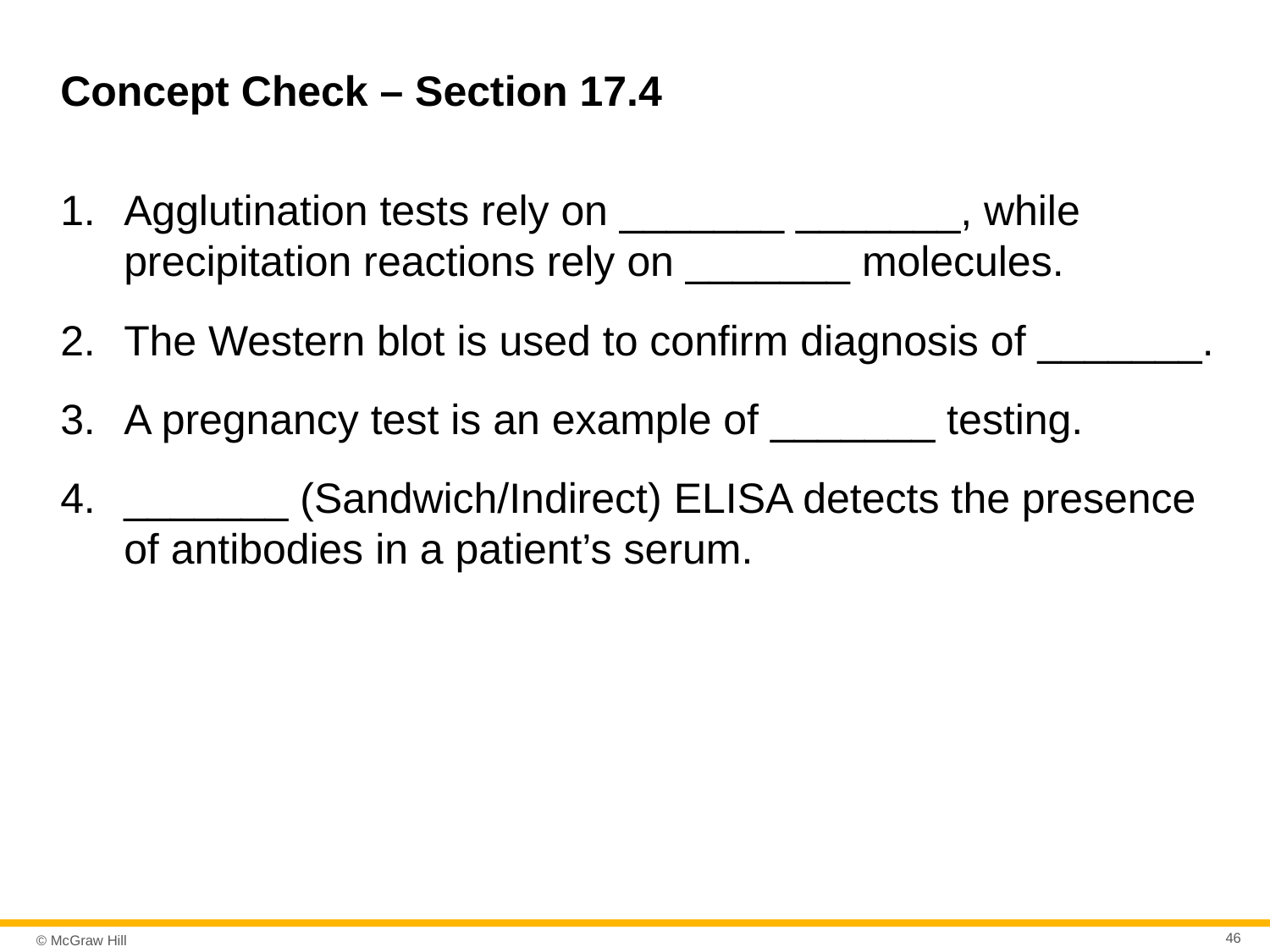

# Concept Check – Section 17.4
Agglutination tests rely on _______ _______, while precipitation reactions rely on _______ molecules.
The Western blot is used to confirm diagnosis of _______.
A pregnancy test is an example of _______ testing.
_______ (Sandwich/Indirect) ELISA detects the presence of antibodies in a patient’s serum.